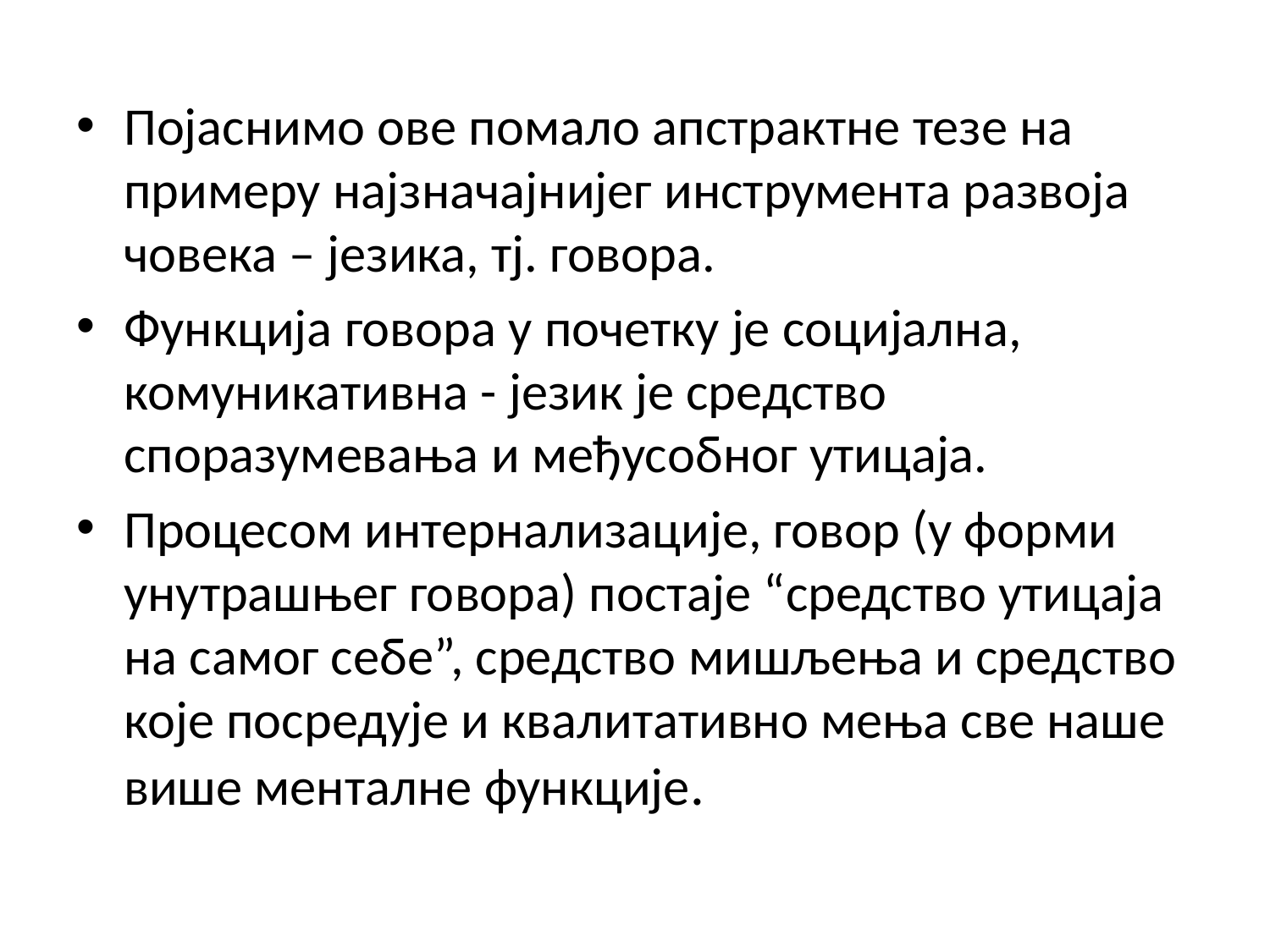

Појаснимо ове помало апстрактне тезе на примеру најзначајнијег инструмента развоја човека – језика, тј. говора.
Функција говора у почетку је социјална, комуникативна - језик је средство споразумевања и међусобног утицаја.
Процесом интернализације, говор (у форми унутрашњег говора) постаје “средство утицаја на самог себе”, средство мишљења и средство које посредује и квалитативно мења све наше више менталне функције.